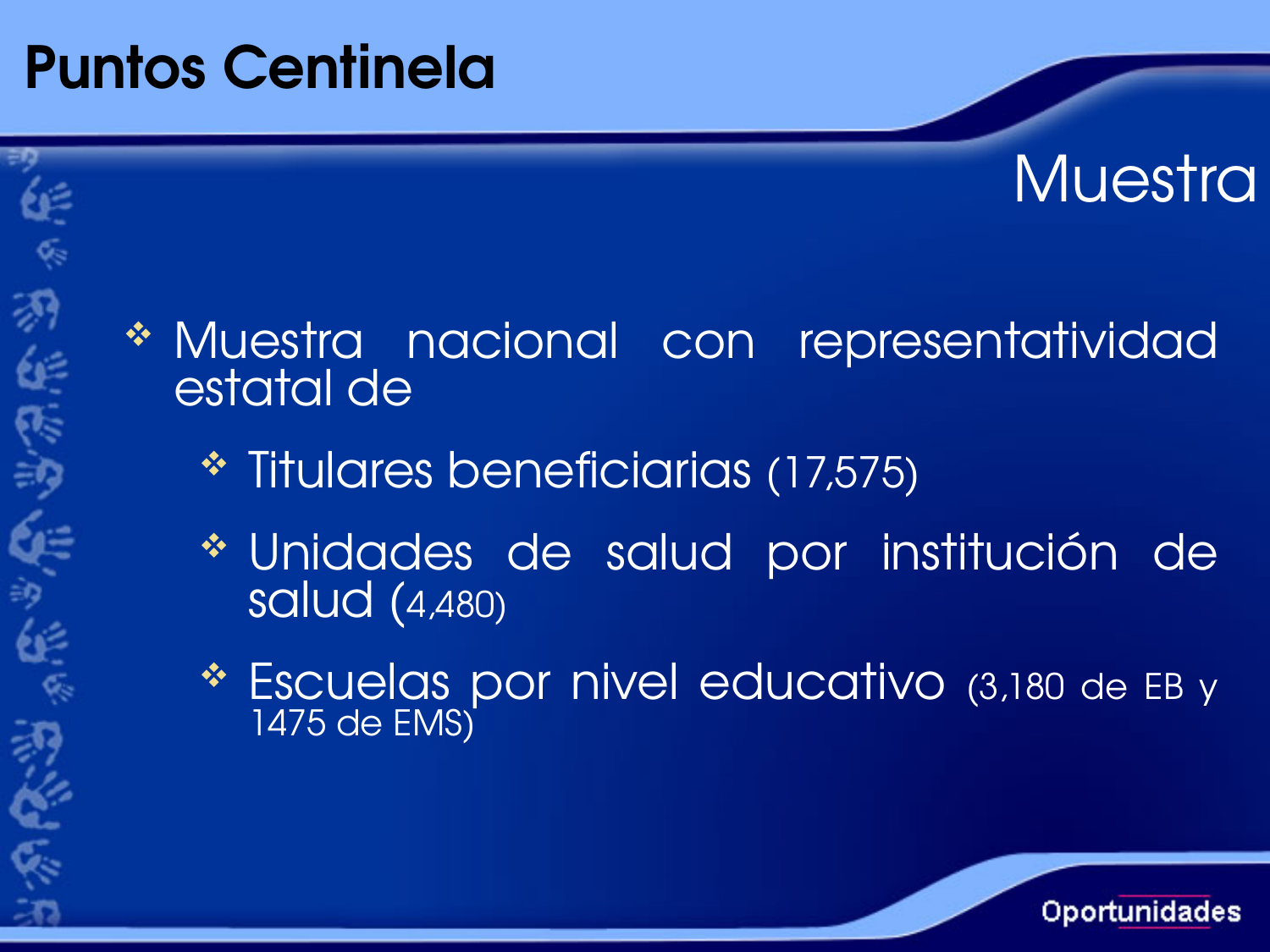

Puntos Centinela
Muestra
Muestra nacional con representatividad estatal de
Titulares beneficiarias (17,575)
Unidades de salud por institución de salud (4,480)
Escuelas por nivel educativo (3,180 de EB y 1475 de EMS)